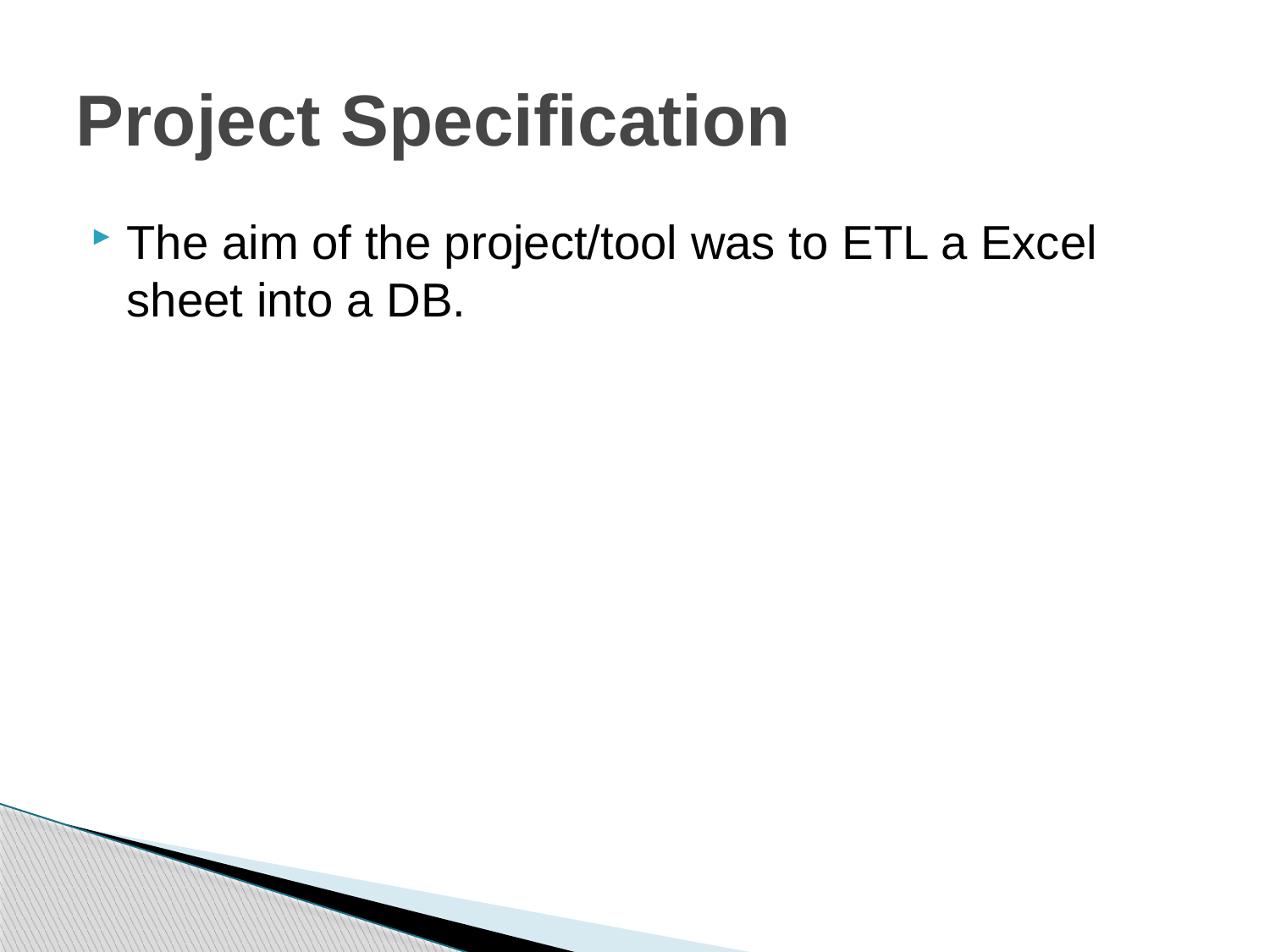

# Project Specification
The aim of the project/tool was to ETL a Excel sheet into a DB.